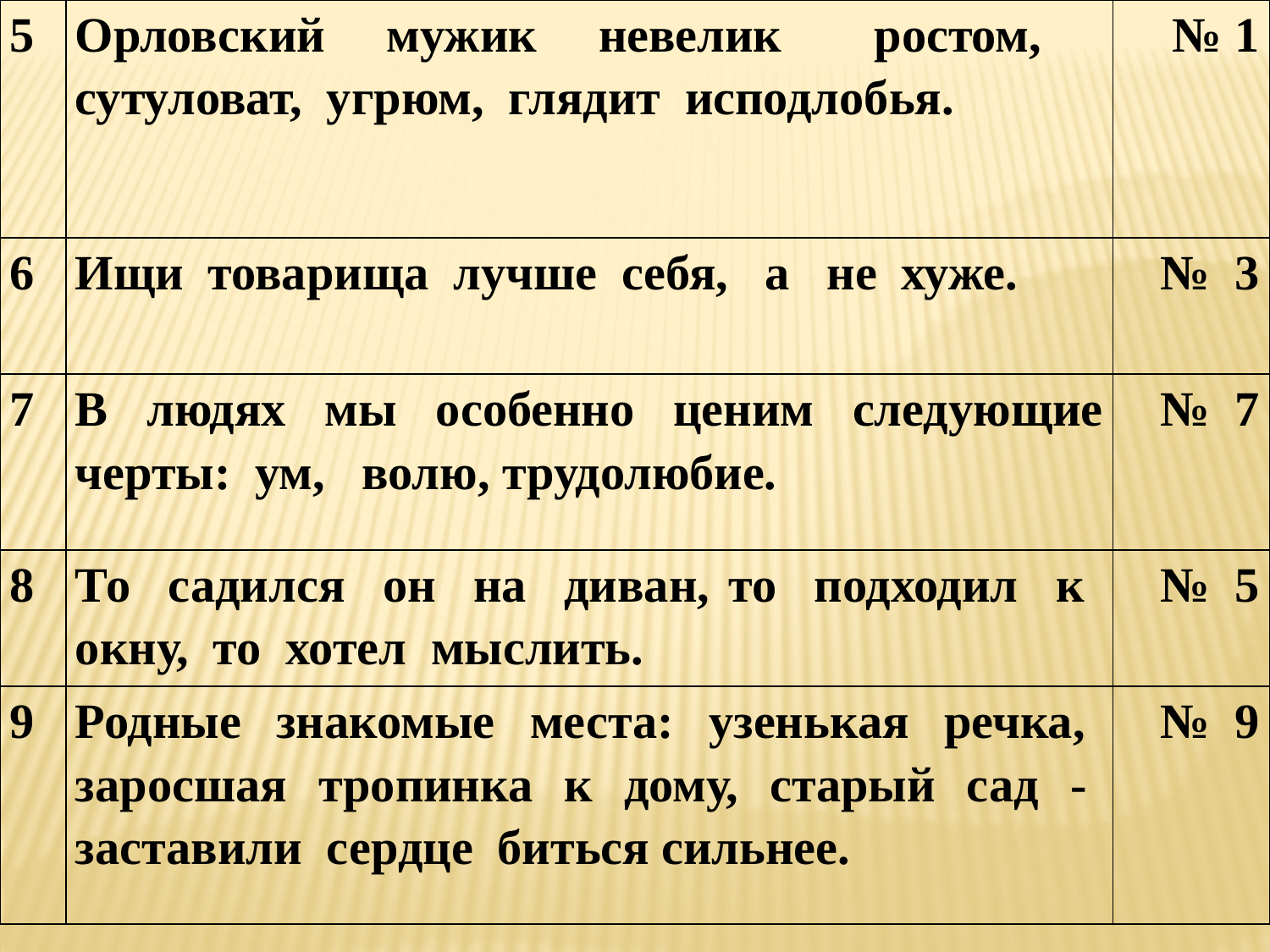

| 5 | Орловский мужик невелик ростом, сутуловат, угрюм, глядит исподлобья. | № 1 |
| --- | --- | --- |
| 6 | Ищи товарища лучше себя, а не хуже. | № 3 |
| 7 | В людях мы особенно ценим следующие черты: ум, волю, трудолюбие. | № 7 |
| 8 | То садился он на диван, то подходил к окну, то хотел мыслить. | № 5 |
| 9 | Родные знакомые места: узенькая речка, заросшая тропинка к дому, старый сад - заставили сердце биться сильнее. | № 9 |